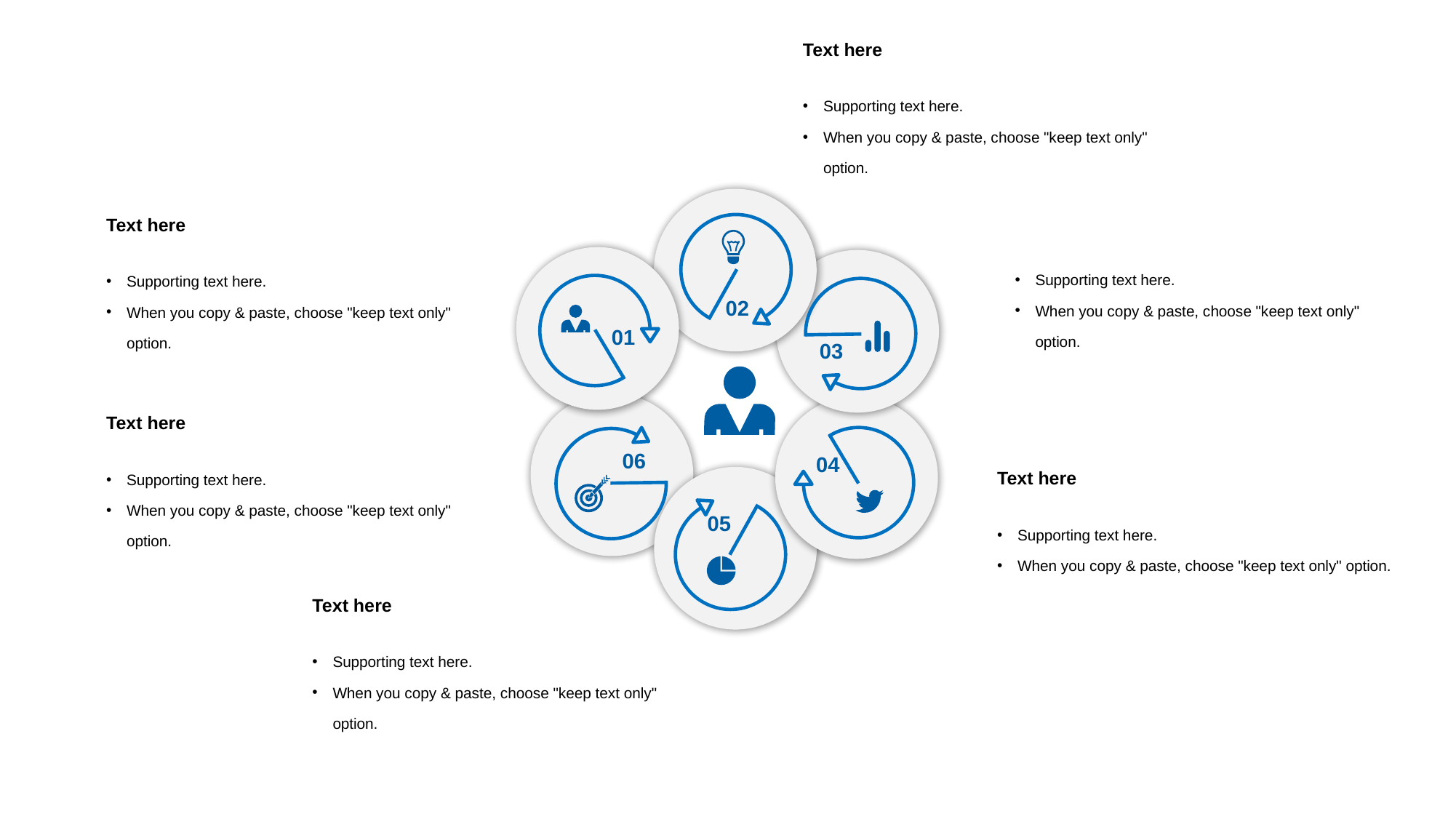

Text here
Supporting text here.
When you copy & paste, choose "keep text only" option.

Text here

Supporting text here.
When you copy & paste, choose "keep text only" option.
Supporting text here.
When you copy & paste, choose "keep text only" option.

02

01

03

Text here

06
04
Supporting text here.
When you copy & paste, choose "keep text only" option.
Text here

05
Supporting text here.
When you copy & paste, choose "keep text only" option.

Text here
Supporting text here.
When you copy & paste, choose "keep text only" option.